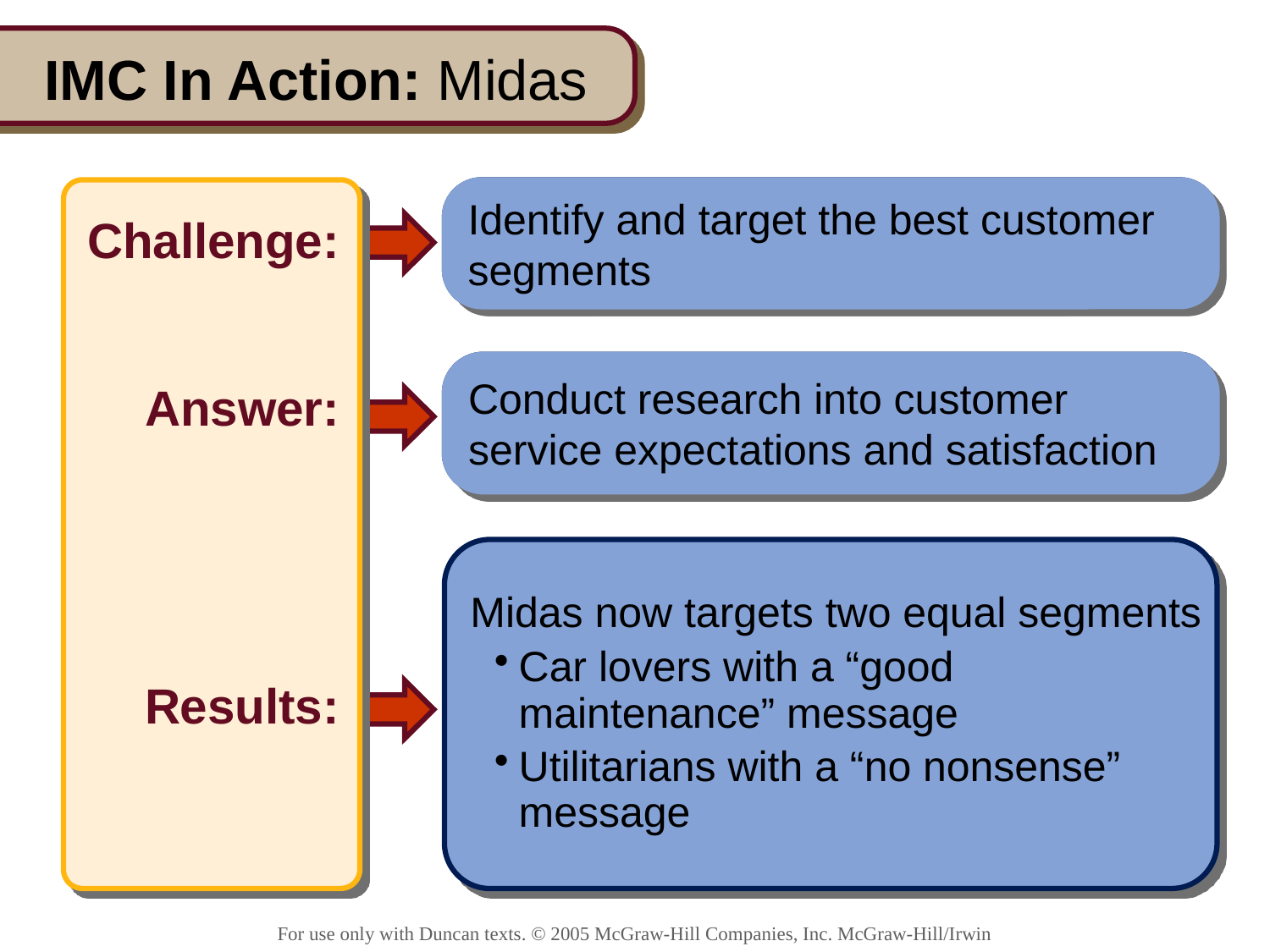

# IMC In Action: Midas

Challenge:
Answer:
Results:
Identify and target the best customer segments

Identify and target the best customer segments
Conduct research into customer service expectations and satisfaction

Conduct research into customer service expectations and satisfaction
Midas now targets two equal segments
Car lovers with a “good maintenance” message
Utilitarians with a “no nonsense” message